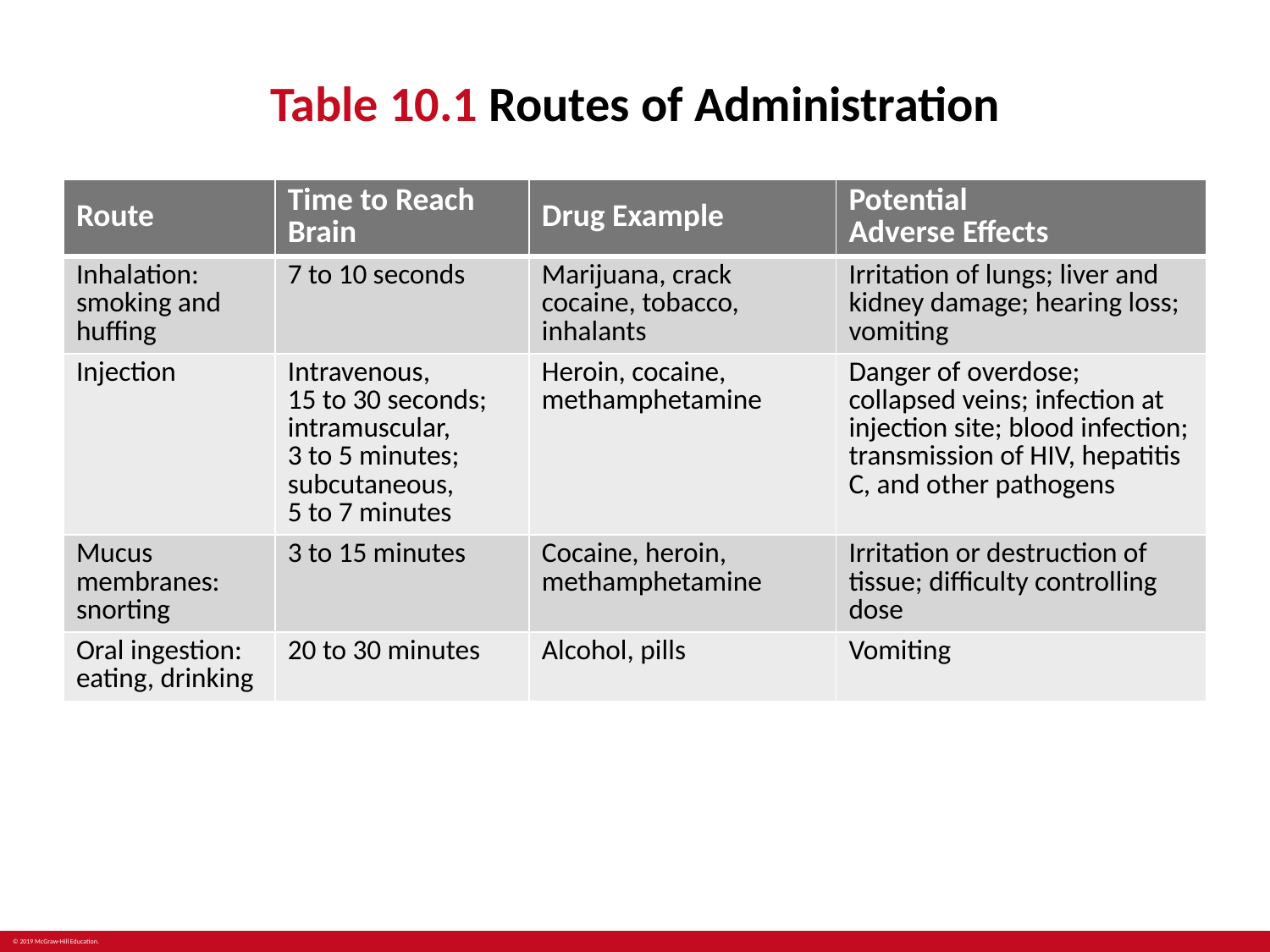

# Table 10.1 Routes of Administration
| Route | Time to Reach Brain | Drug Example | Potential Adverse Effects |
| --- | --- | --- | --- |
| Inhalation: smoking and huffing | 7 to 10 seconds | Marijuana, crack cocaine, tobacco, inhalants | Irritation of lungs; liver and kidney damage; hearing loss; vomiting |
| Injection | Intravenous, 15 to 30 seconds; intramuscular, 3 to 5 minutes; subcutaneous, 5 to 7 minutes | Heroin, cocaine, methamphetamine | Danger of overdose; collapsed veins; infection at injection site; blood infection; transmission of HIV, hepatitis C, and other pathogens |
| Mucus membranes: snorting | 3 to 15 minutes | Cocaine, heroin, methamphetamine | Irritation or destruction of tissue; difficulty controlling dose |
| Oral ingestion: eating, drinking | 20 to 30 minutes | Alcohol, pills | Vomiting |